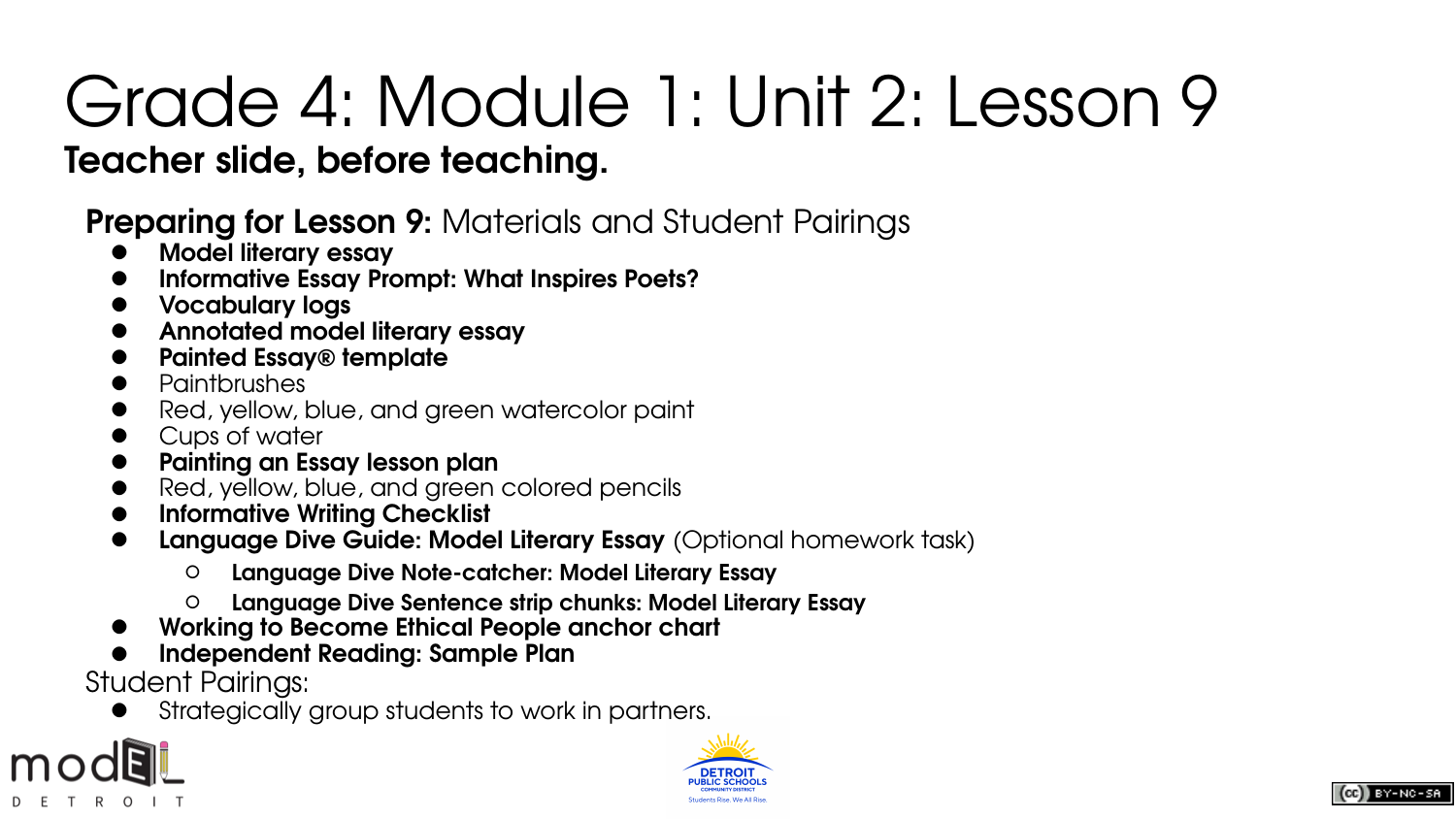

# Grade 4: Module 1: Unit 2: Lesson 9
Teacher slide, before teaching.
Preparing for Lesson 9: Materials and Student Pairings
Model literary essay
Informative Essay Prompt: What Inspires Poets?
Vocabulary logs
Annotated model literary essay
Painted Essay® template
Paintbrushes
Red, yellow, blue, and green watercolor paint
Cups of water
Painting an Essay lesson plan
Red, yellow, blue, and green colored pencils
Informative Writing Checklist
Language Dive Guide: Model Literary Essay (Optional homework task)
Language Dive Note-catcher: Model Literary Essay
Language Dive Sentence strip chunks: Model Literary Essay
Working to Become Ethical People anchor chart
Independent Reading: Sample Plan
Student Pairings:
Strategically group students to work in partners.